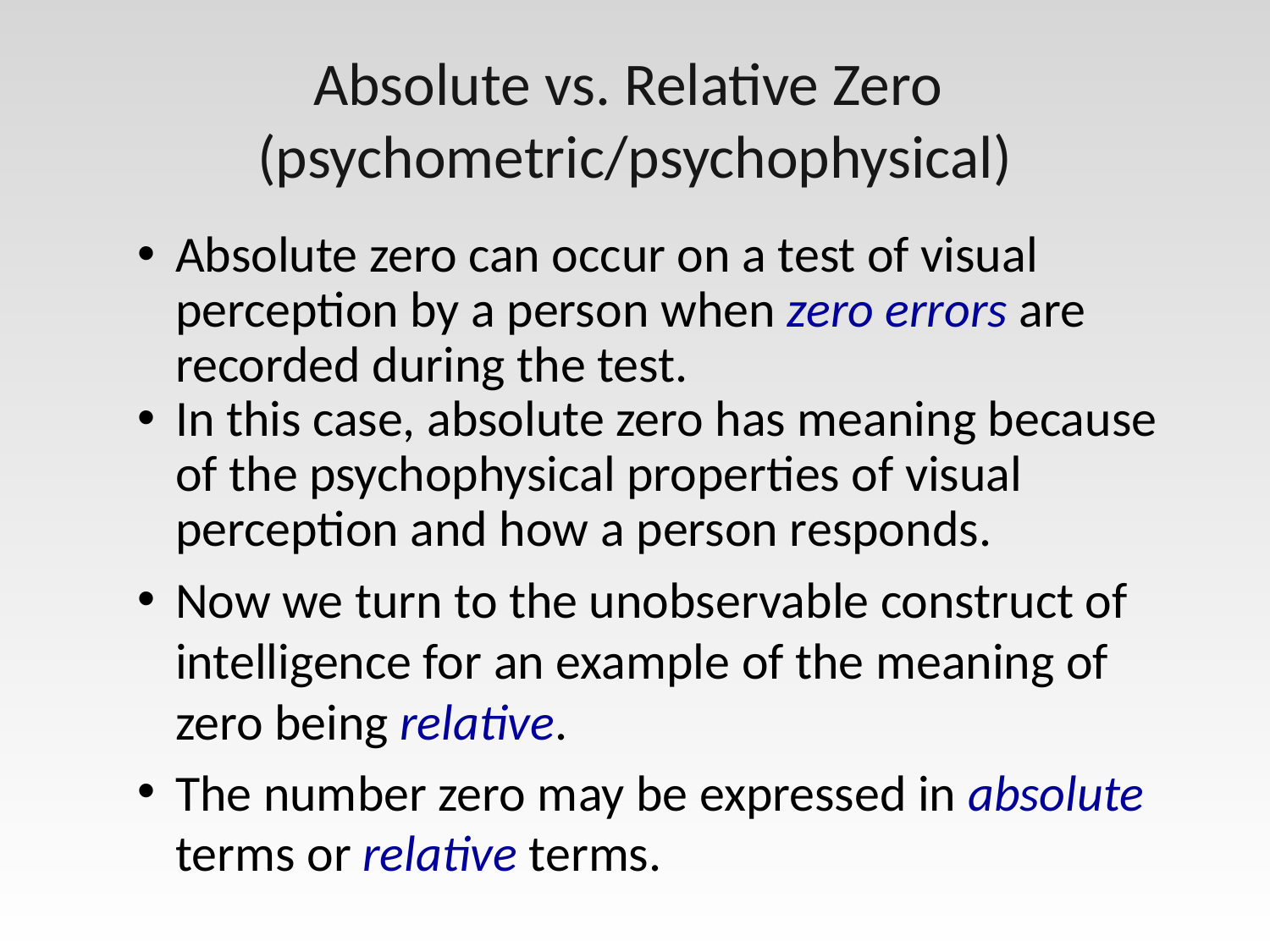

# Absolute vs. Relative Zero (psychometric/psychophysical)
Absolute zero can occur on a test of visual perception by a person when zero errors are recorded during the test.
In this case, absolute zero has meaning because of the psychophysical properties of visual perception and how a person responds.
Now we turn to the unobservable construct of intelligence for an example of the meaning of zero being relative.
The number zero may be expressed in absolute terms or relative terms.